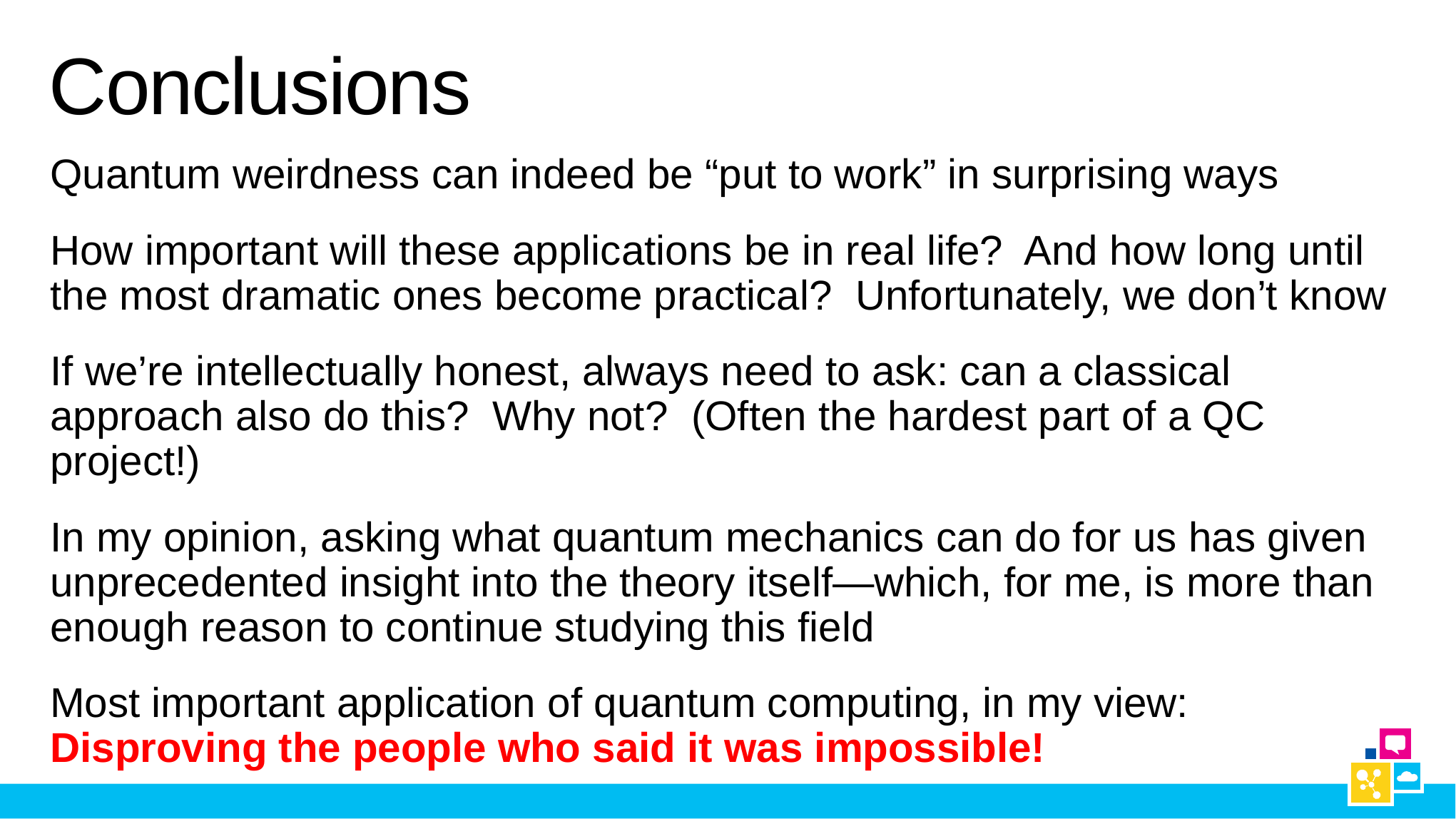

# Conclusions
Quantum weirdness can indeed be “put to work” in surprising ways

How important will these applications be in real life?  And how long until the most dramatic ones become practical?  Unfortunately, we don’t know

If we’re intellectually honest, always need to ask: can a classical approach also do this?  Why not?  (Often the hardest part of a QC project!)

In my opinion, asking what quantum mechanics can do for us has given unprecedented insight into the theory itself—which, for me, is more than enough reason to continue studying this field

Most important application of quantum computing, in my view: Disproving the people who said it was impossible!